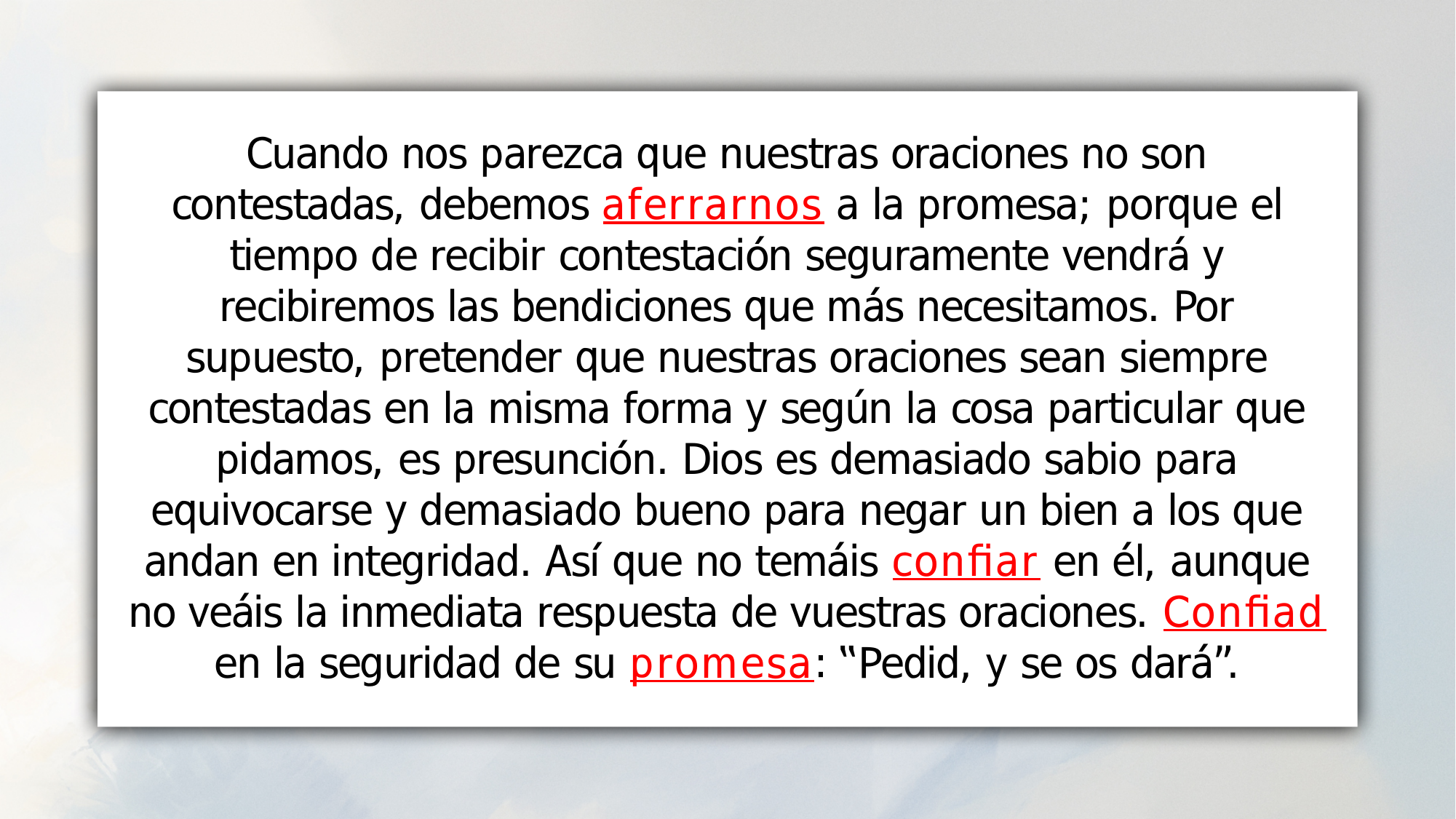

Cuando nos parezca que nuestras oraciones no son contestadas, debemos aferrarnos a la promesa; porque el tiempo de recibir contestación seguramente vendrá y recibiremos las bendiciones que más necesitamos. Por supuesto, pretender que nuestras oraciones sean siempre contestadas en la misma forma y según la cosa particular que pidamos, es presunción. Dios es demasiado sabio para equivocarse y demasiado bueno para negar un bien a los que andan en integridad. Así que no temáis confiar en él, aunque no veáis la inmediata respuesta de vuestras oraciones. Confiad en la seguridad de su promesa: “Pedid, y se os dará”.